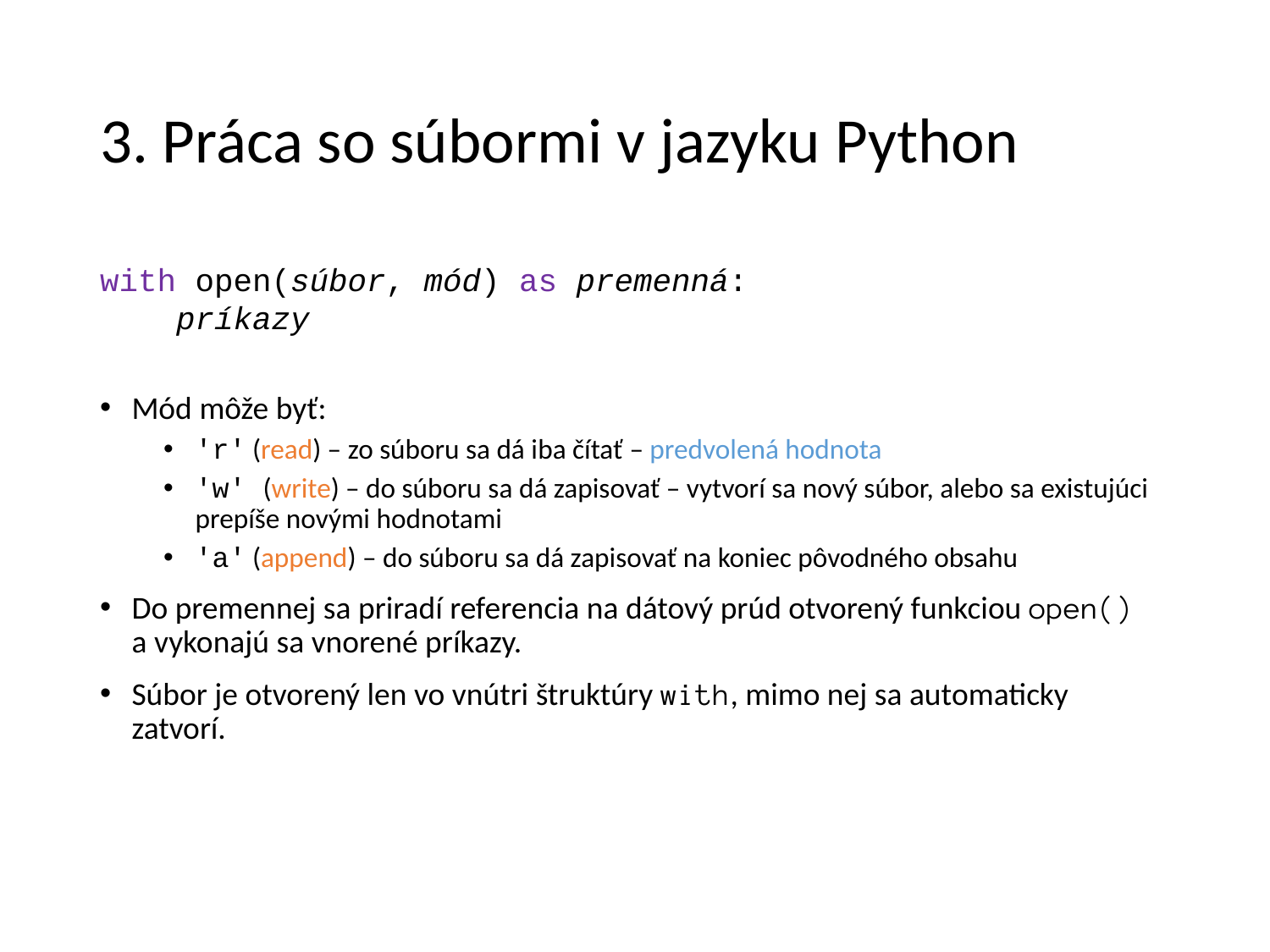

# 3. Práca so súbormi v jazyku Python
with open(súbor, mód) as premenná:
    príkazy

Mód môže byť:
'r' (read) – zo súboru sa dá iba čítať – predvolená hodnota
'w' (write) – do súboru sa dá zapisovať – vytvorí sa nový súbor, alebo sa existujúci prepíše novými hodnotami
'a' (append) – do súboru sa dá zapisovať na koniec pôvodného obsahu
Do premennej sa priradí referencia na dátový prúd otvorený funkciou open() a vykonajú sa vnorené príkazy.
Súbor je otvorený len vo vnútri štruktúry with, mimo nej sa automaticky zatvorí.